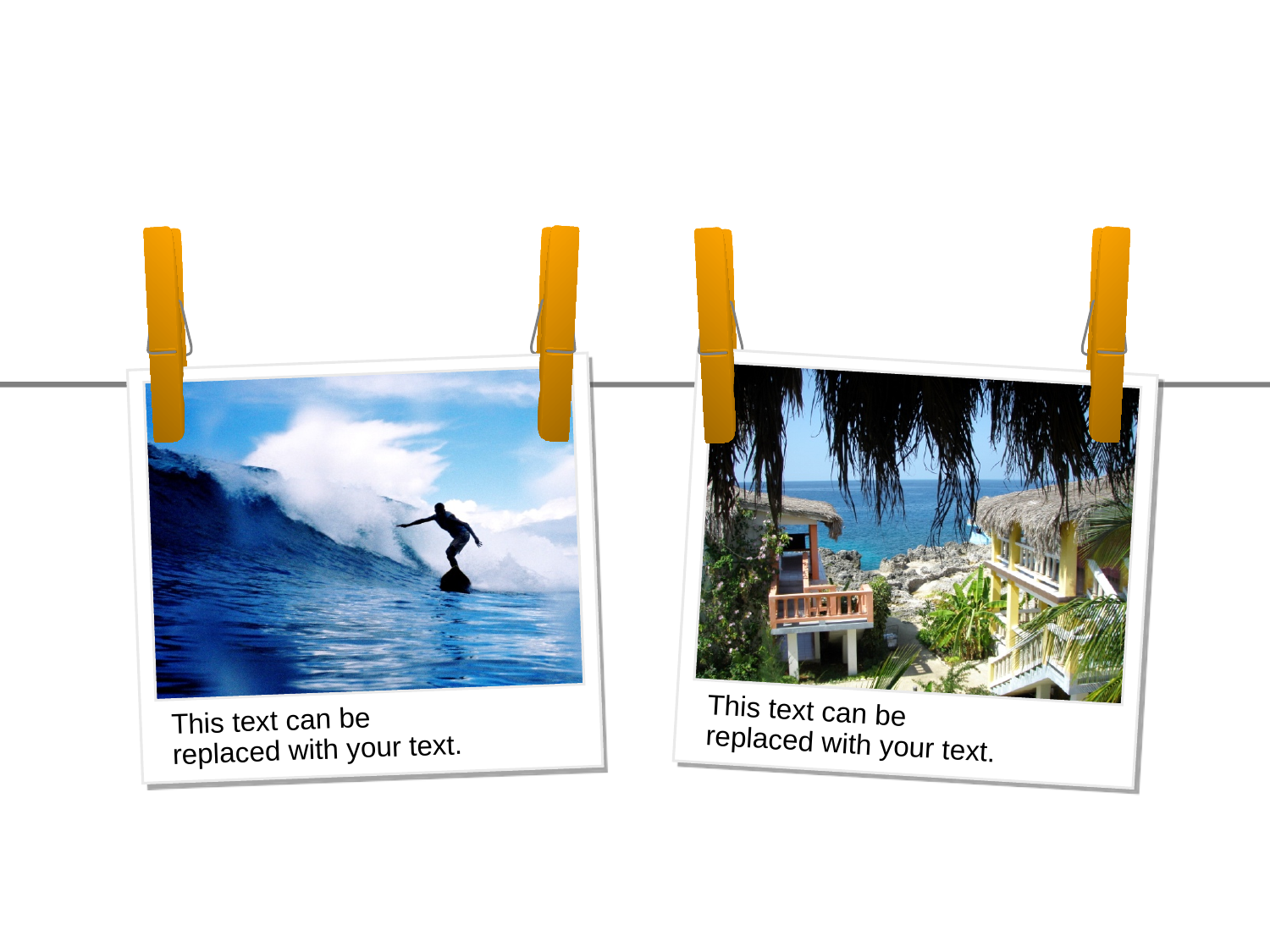

#

This text can be
replaced with your text.

This text can be
replaced with your text.